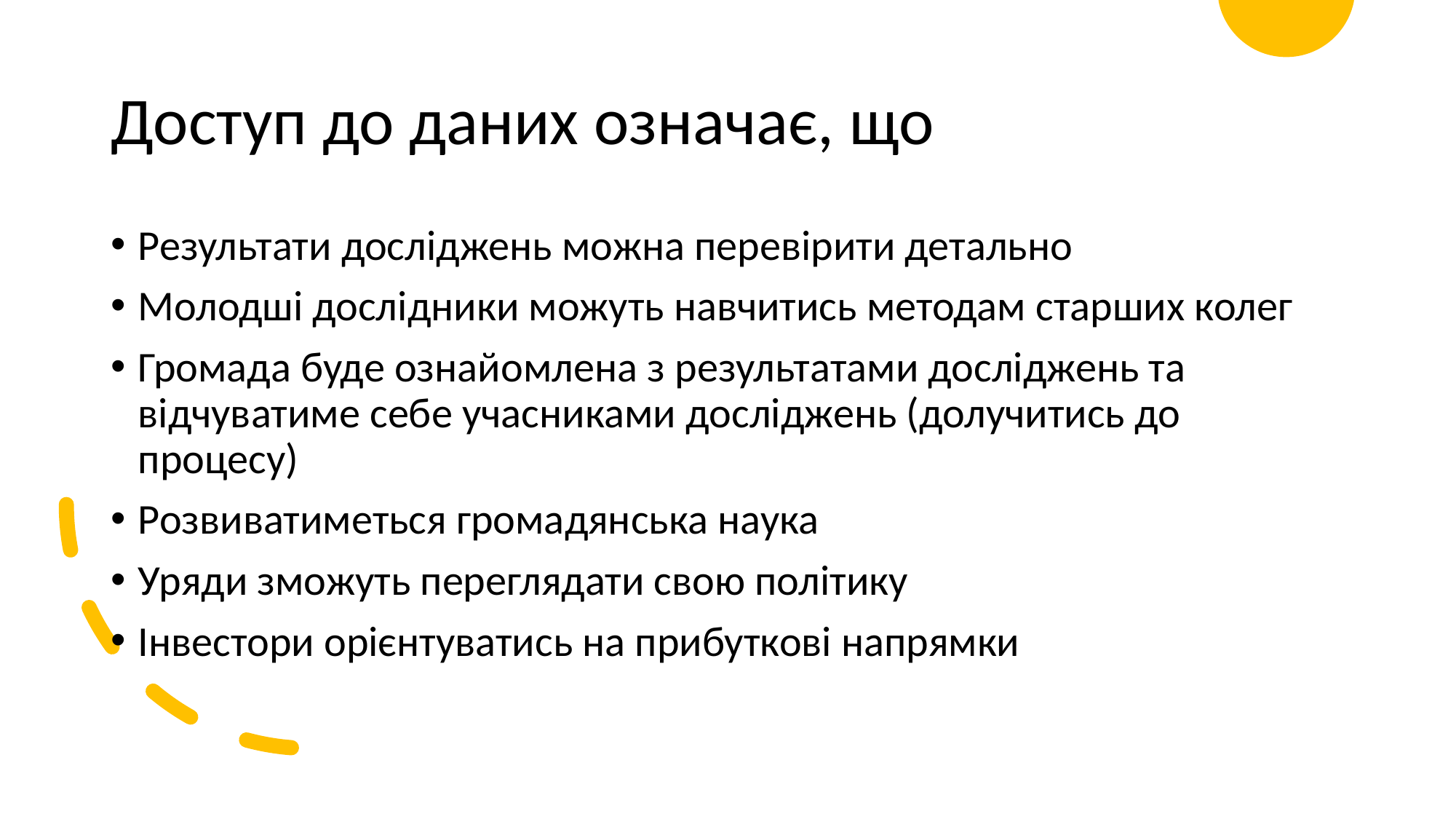

# Доступ до даних означає, що
Результати досліджень можна перевірити детально
Молодші дослідники можуть навчитись методам старших колег
Громада буде ознайомлена з результатами досліджень та відчуватиме себе учасниками досліджень (долучитись до процесу)
Розвиватиметься громадянська наука
Уряди зможуть переглядати свою політику
Інвестори орієнтуватись на прибуткові напрямки